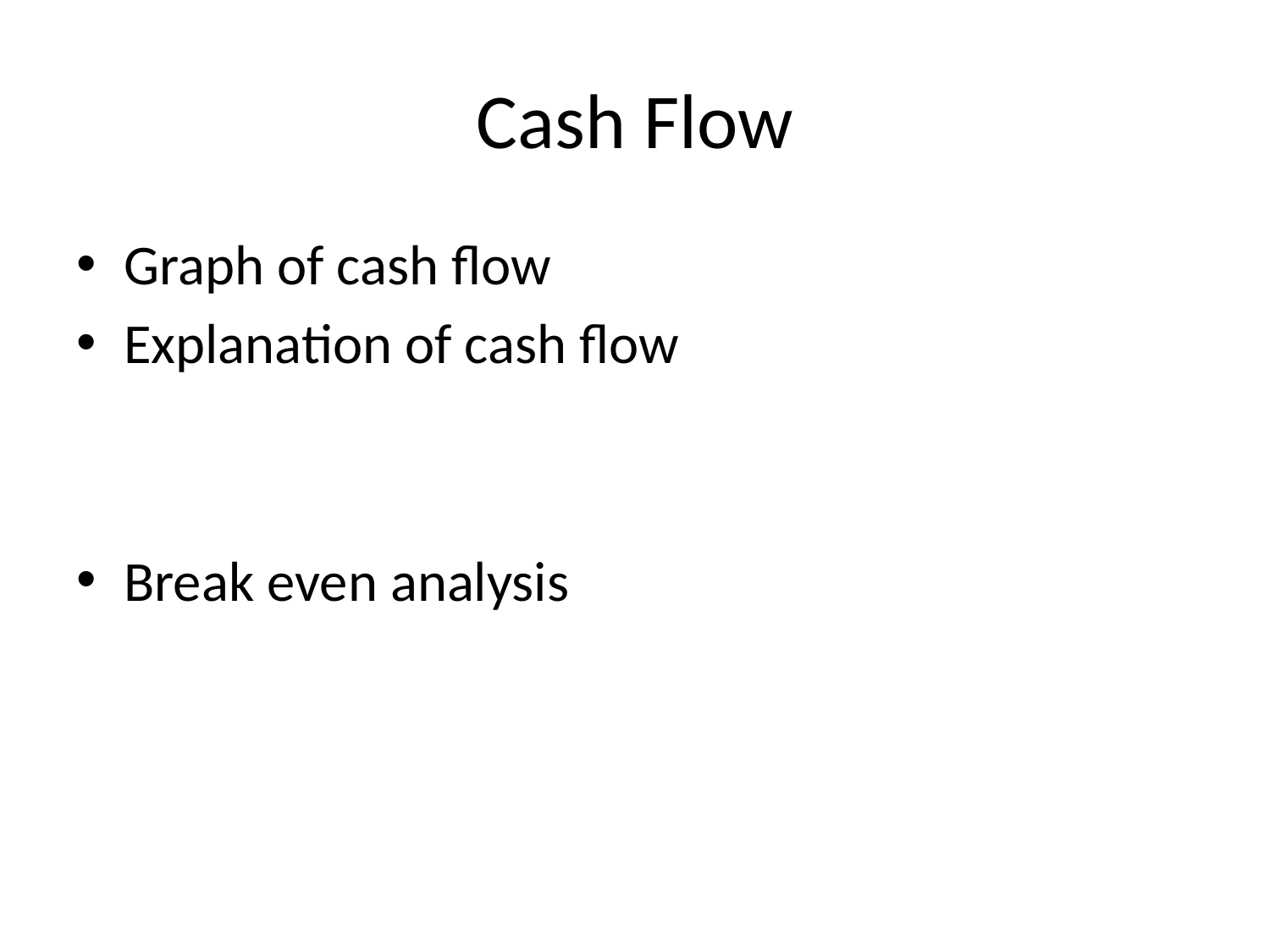

# Cash Flow
Graph of cash flow
Explanation of cash flow

Break even analysis